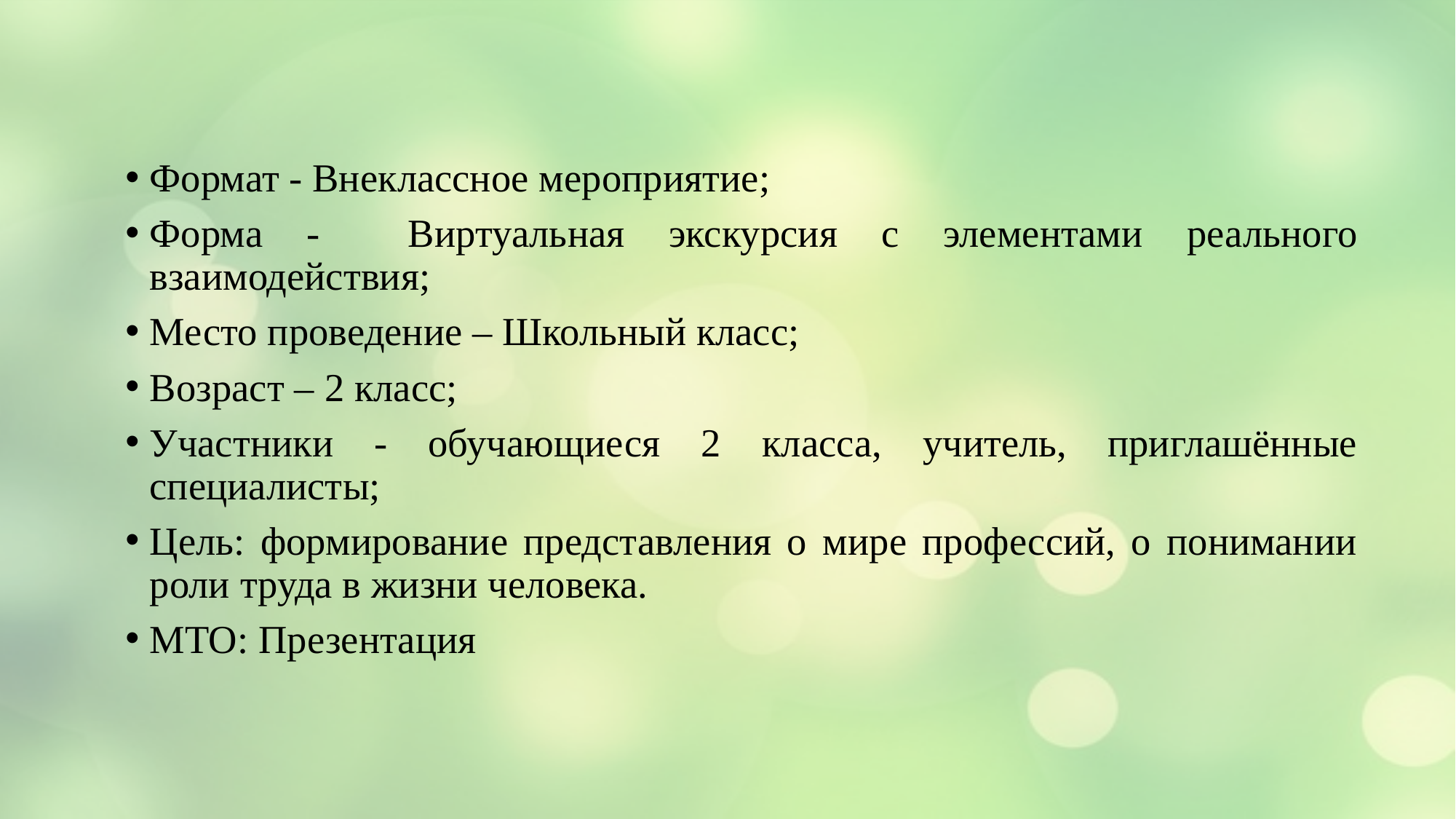

Формат - Внеклассное мероприятие;
Форма -  Виртуальная экскурсия с элементами реального взаимодействия;
Место проведение – Школьный класс;
Возраст – 2 класс;
Участники - обучающиеся 2 класса, учитель, приглашённые специалисты;
Цель: формирование представления о мире профессий, о понимании роли труда в жизни человека.
МТО: Презентация